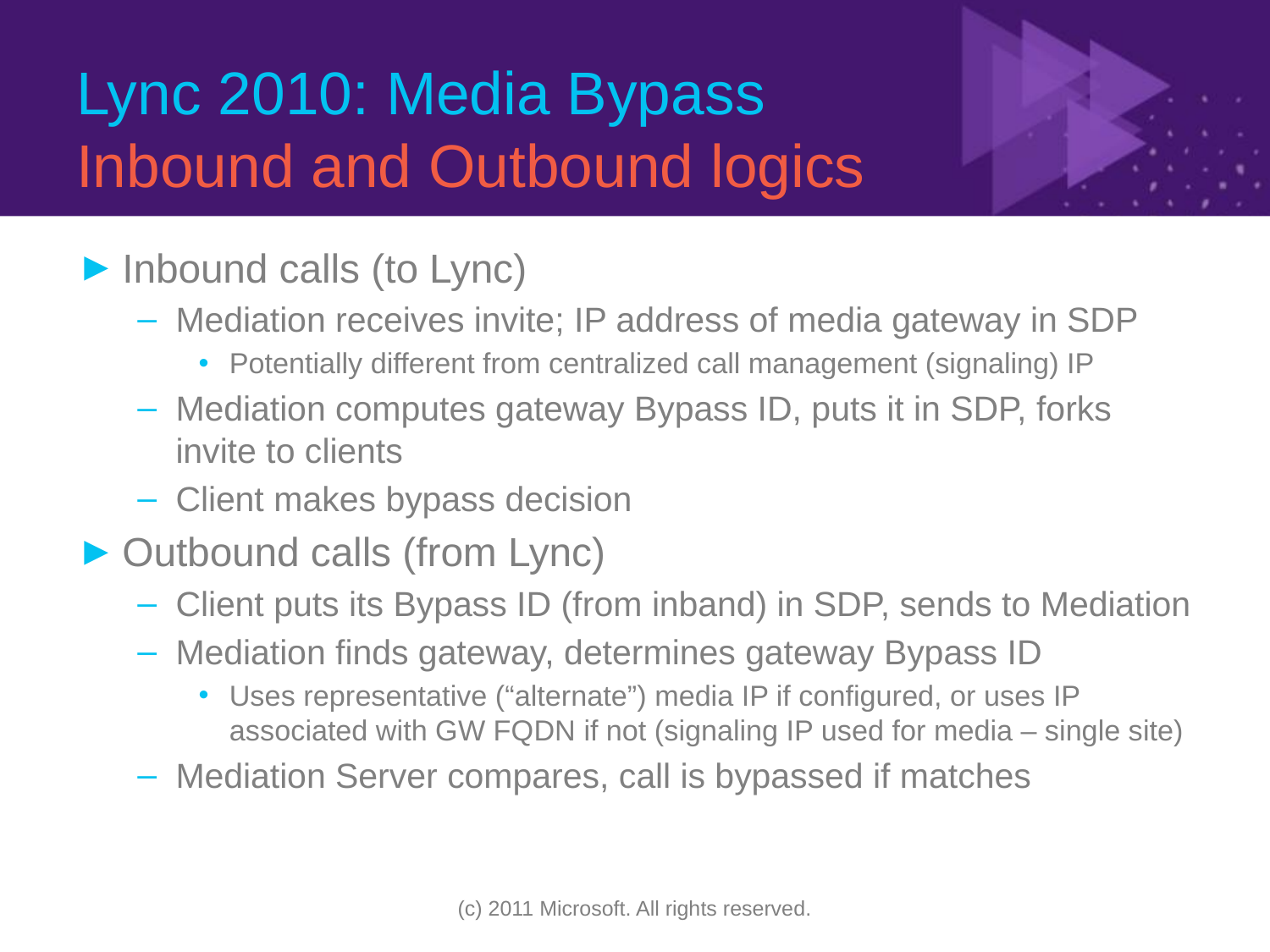

# Lync 2010: Media Bypass Inbound and Outbound logics
Inbound calls (to Lync)
Mediation receives invite; IP address of media gateway in SDP
Potentially different from centralized call management (signaling) IP
Mediation computes gateway Bypass ID, puts it in SDP, forks invite to clients
Client makes bypass decision
Outbound calls (from Lync)
Client puts its Bypass ID (from inband) in SDP, sends to Mediation
Mediation finds gateway, determines gateway Bypass ID
Uses representative (“alternate”) media IP if configured, or uses IP associated with GW FQDN if not (signaling IP used for media – single site)
Mediation Server compares, call is bypassed if matches

(c) 2011 Microsoft. All rights reserved.